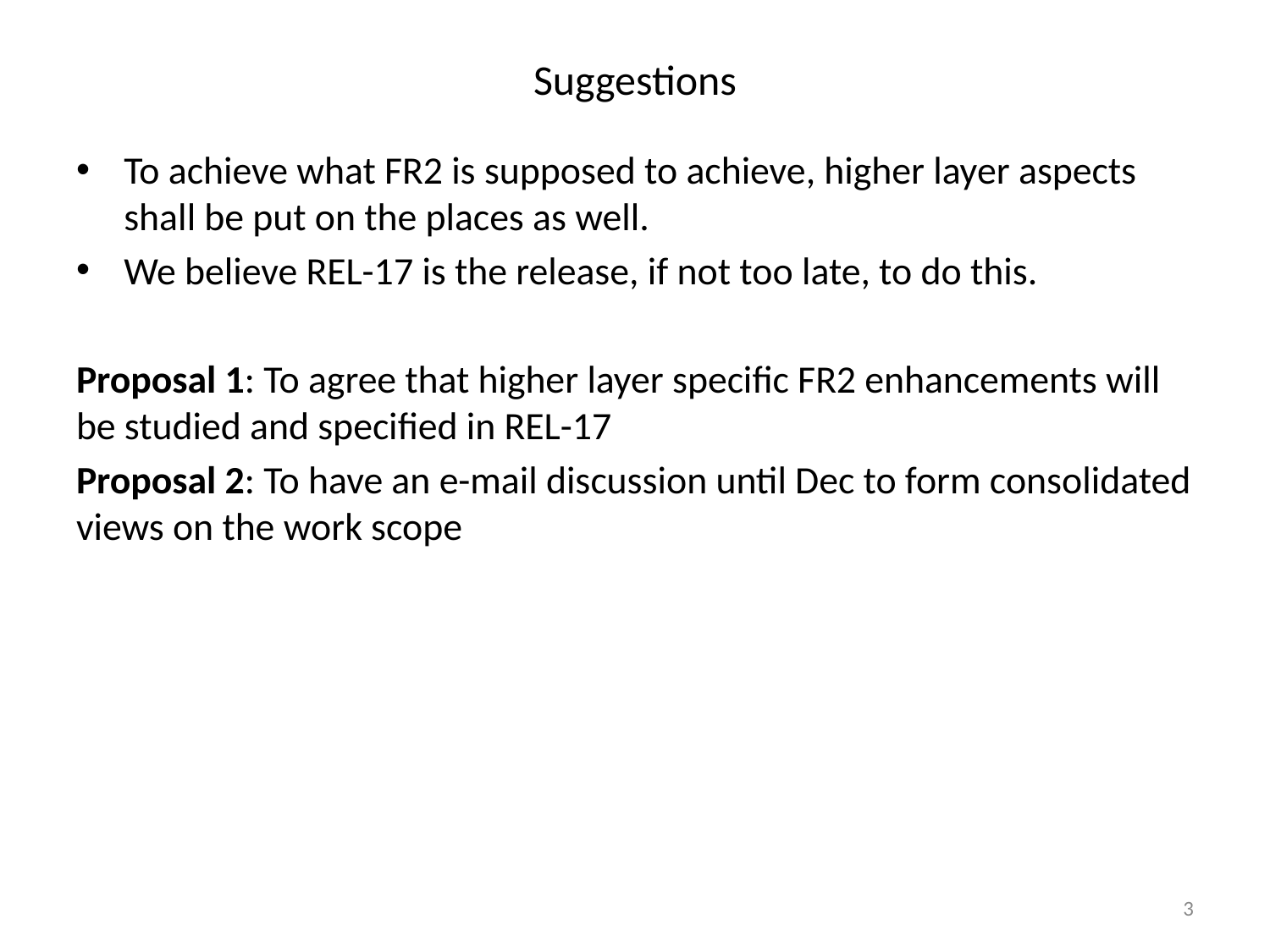

# Suggestions
To achieve what FR2 is supposed to achieve, higher layer aspects shall be put on the places as well.
We believe REL-17 is the release, if not too late, to do this.

Proposal 1: To agree that higher layer specific FR2 enhancements will be studied and specified in REL-17
Proposal 2: To have an e-mail discussion until Dec to form consolidated views on the work scope

3